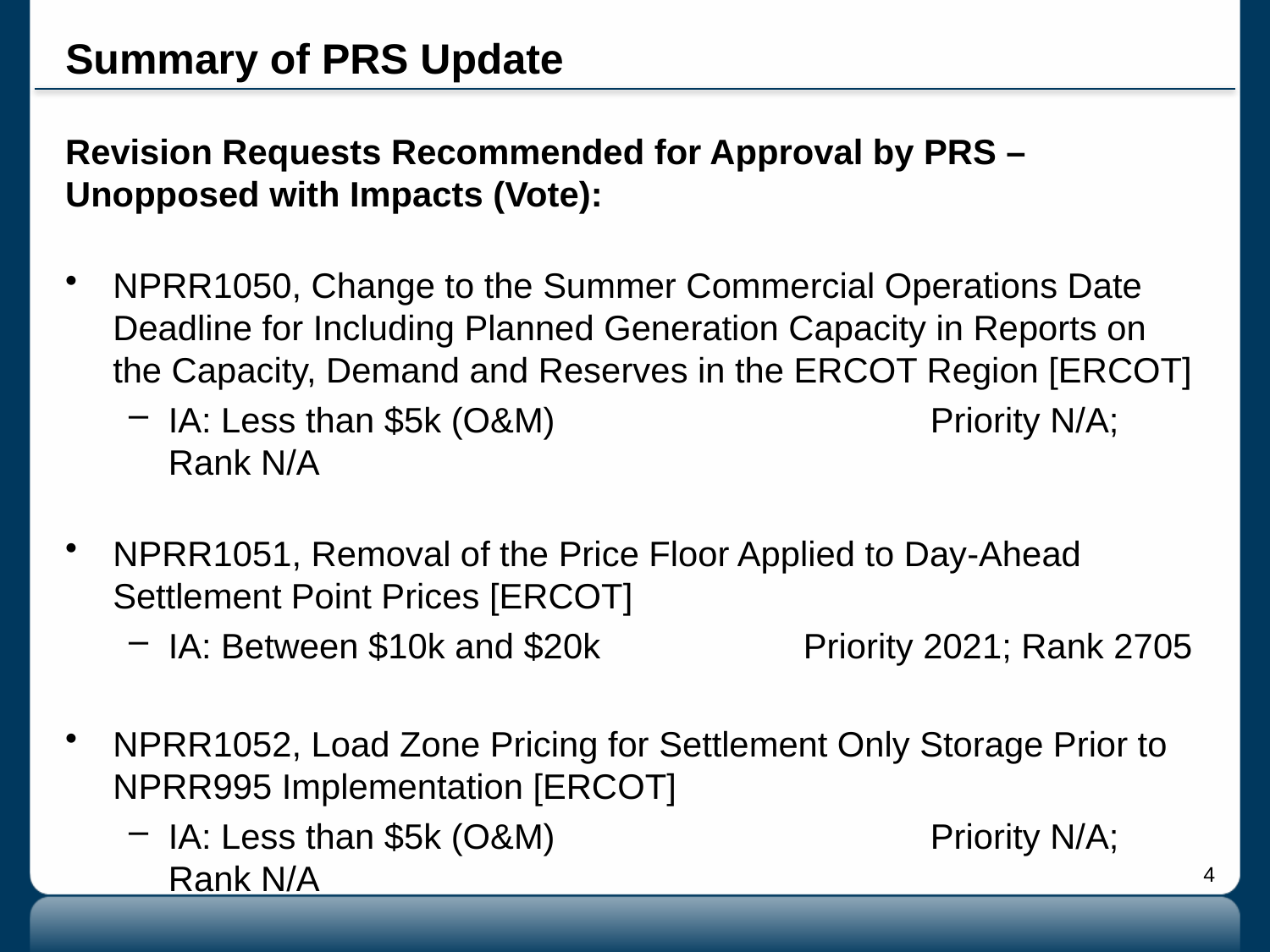

# Summary of PRS Update
Revision Requests Recommended for Approval by PRS – Unopposed with Impacts (Vote):

NPRR1050, Change to the Summer Commercial Operations Date Deadline for Including Planned Generation Capacity in Reports on the Capacity, Demand and Reserves in the ERCOT Region [ERCOT]
IA: Less than $5k (O&M)			Priority N/A; Rank N/A

NPRR1051, Removal of the Price Floor Applied to Day-Ahead Settlement Point Prices [ERCOT]
IA: Between $10k and $20k		Priority 2021; Rank 2705

NPRR1052, Load Zone Pricing for Settlement Only Storage Prior to NPRR995 Implementation [ERCOT]
IA: Less than $5k (O&M)			Priority N/A; Rank N/A